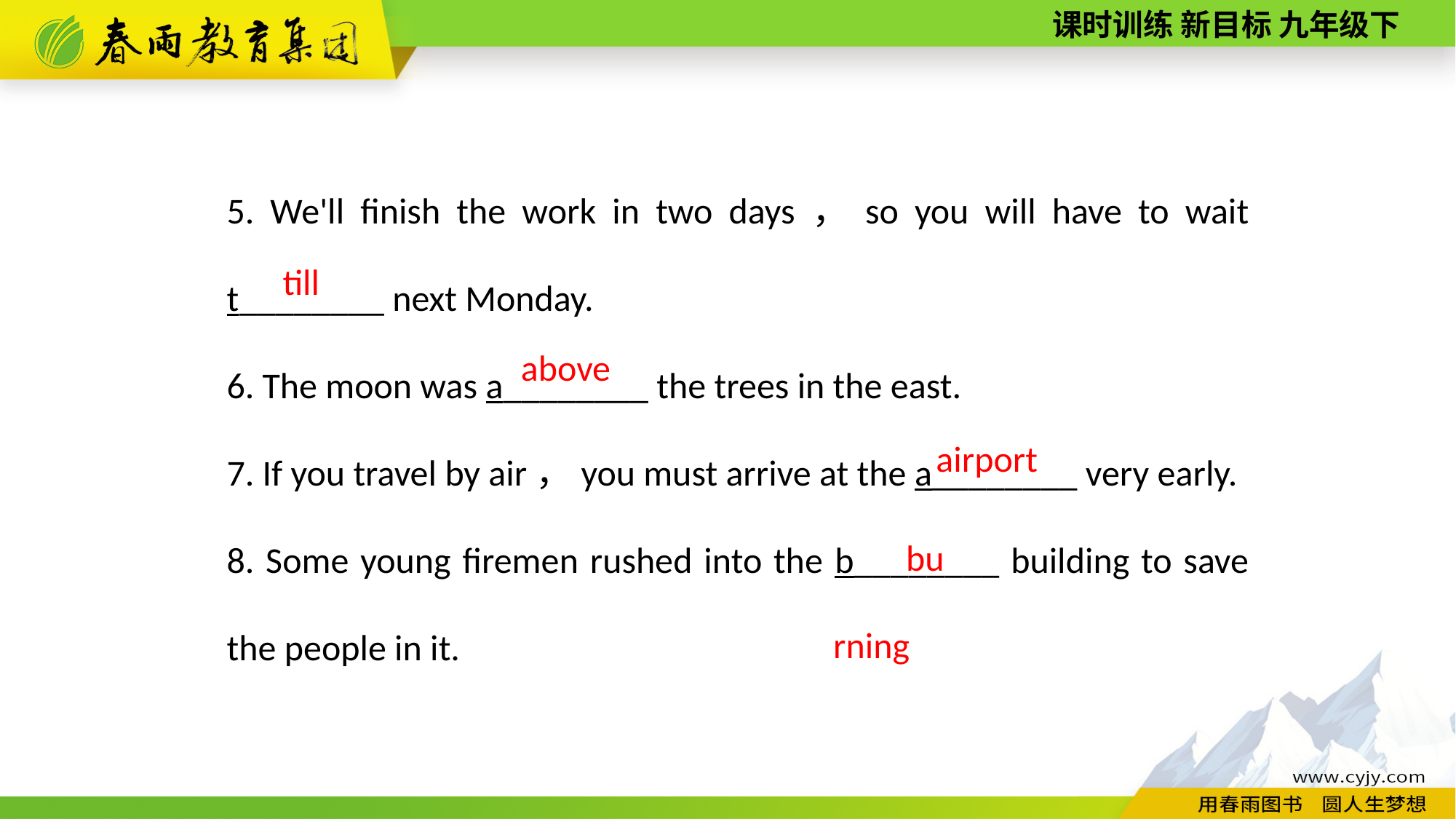

5. We'll finish the work in two days，so you will have to wait t________ next Monday.
6. The moon was a________ the trees in the east.
7. If you travel by air，you must arrive at the a________ very early.
8. Some young firemen rushed into the b________ building to save the people in it.
till
above
airport
burning